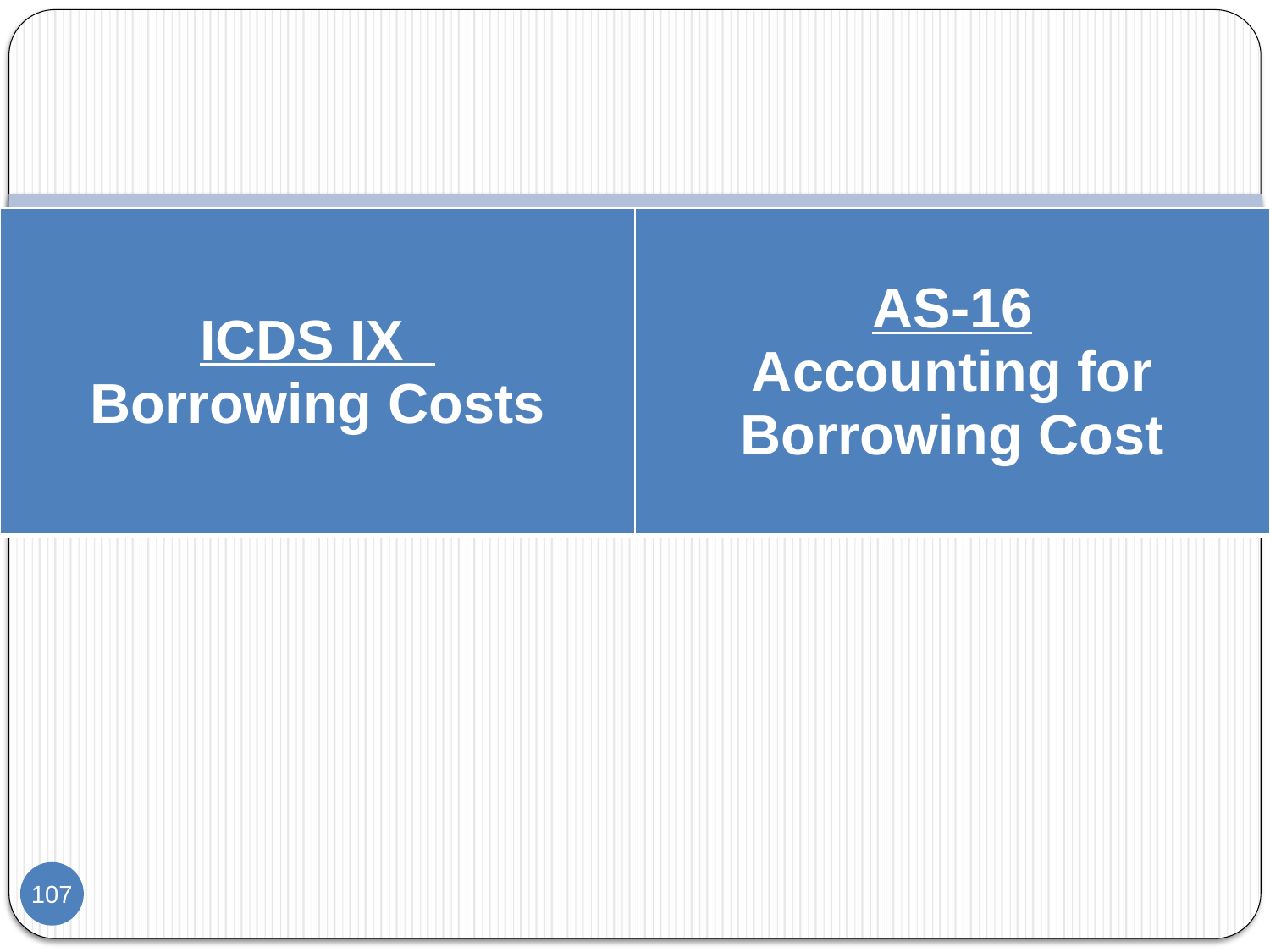

| ICDS IX Borrowing Costs | AS-16 Accounting for Borrowing Cost |
| --- | --- |
107